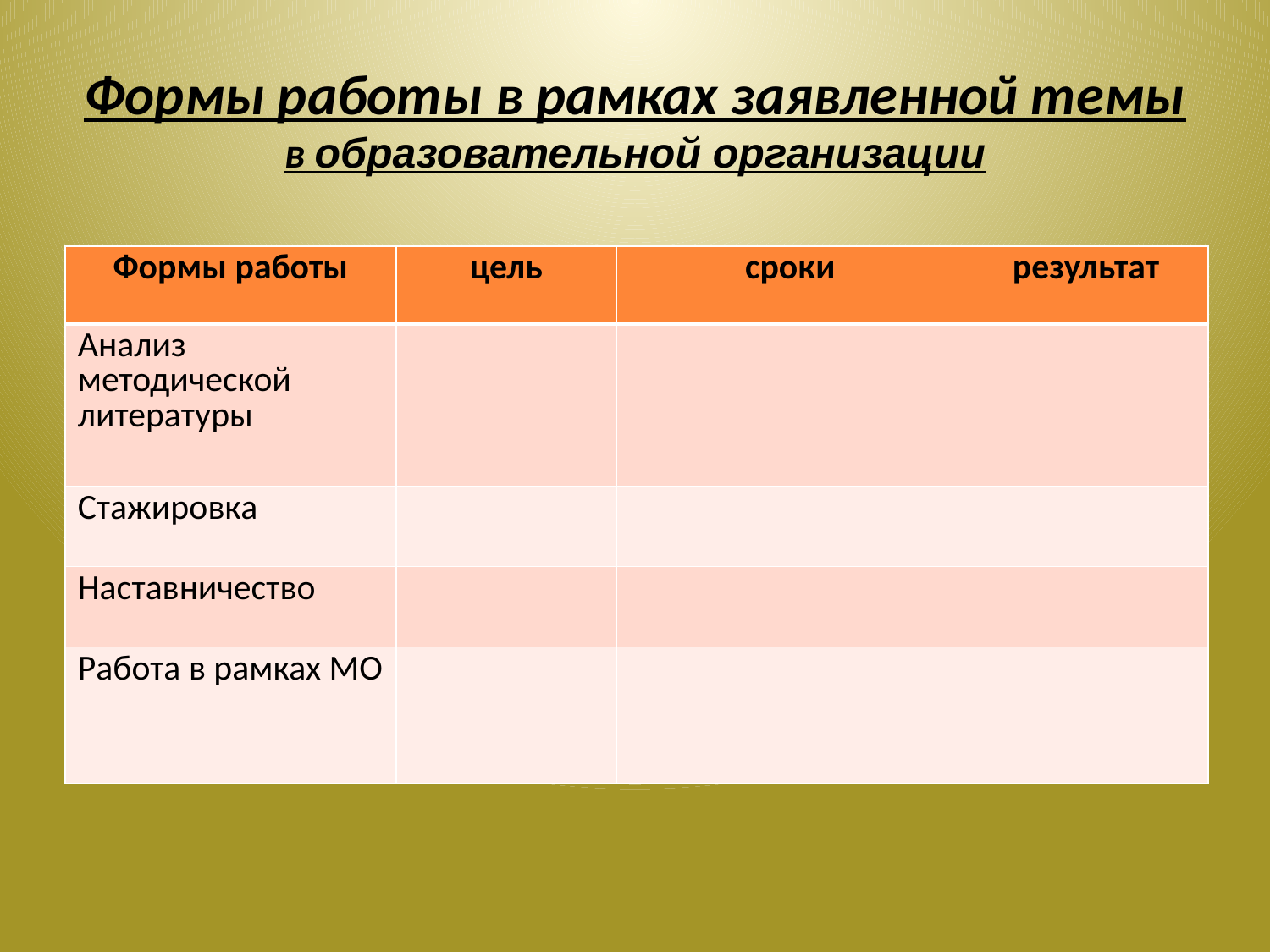

# Формы работы в рамках заявленной темы в образовательной организации
| Формы работы | цель | сроки | результат |
| --- | --- | --- | --- |
| Анализ методической литературы |  |  |  |
| Стажировка |  |  |  |
| Наставничество |  |  |  |
| Работа в рамках МО |  |  |  |